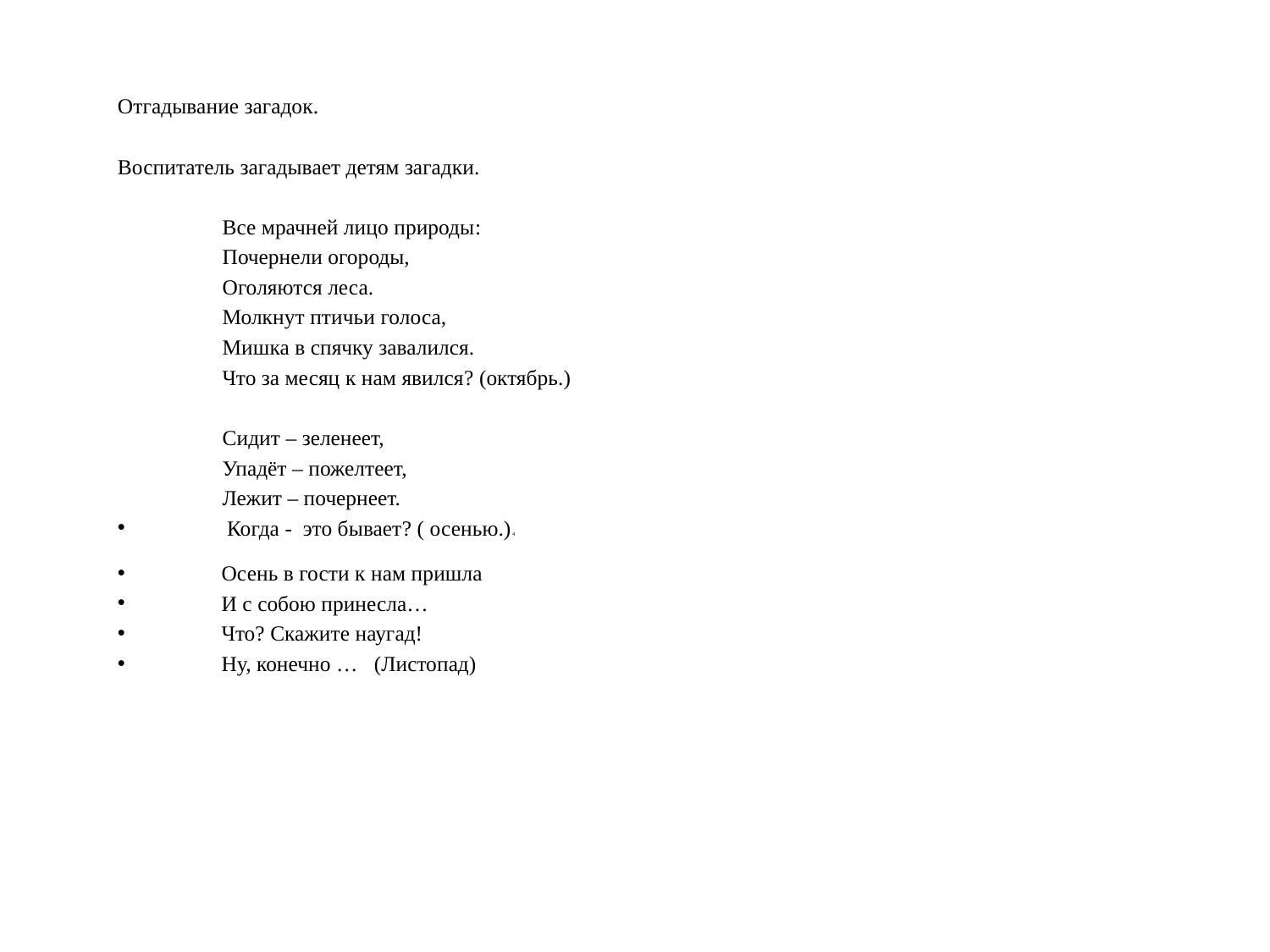

Отгадывание загадок.

Воспитатель загадывает детям загадки.

                   Все мрачней лицо природы:
                   Почернели огороды,
                   Оголяются леса.
                   Молкнут птичьи голоса,
                   Мишка в спячку завалился.
                   Что за месяц к нам явился? (октябрь.)

                   Сидит – зеленеет,
                   Упадёт – пожелтеет,
                   Лежит – почернеет.
              Когда -  это бывает? ( осенью.) 4

             Осень в гости к нам пришла
             И с собою принесла…
             Что? Скажите наугад!
             Ну, конечно …   (Листопад)